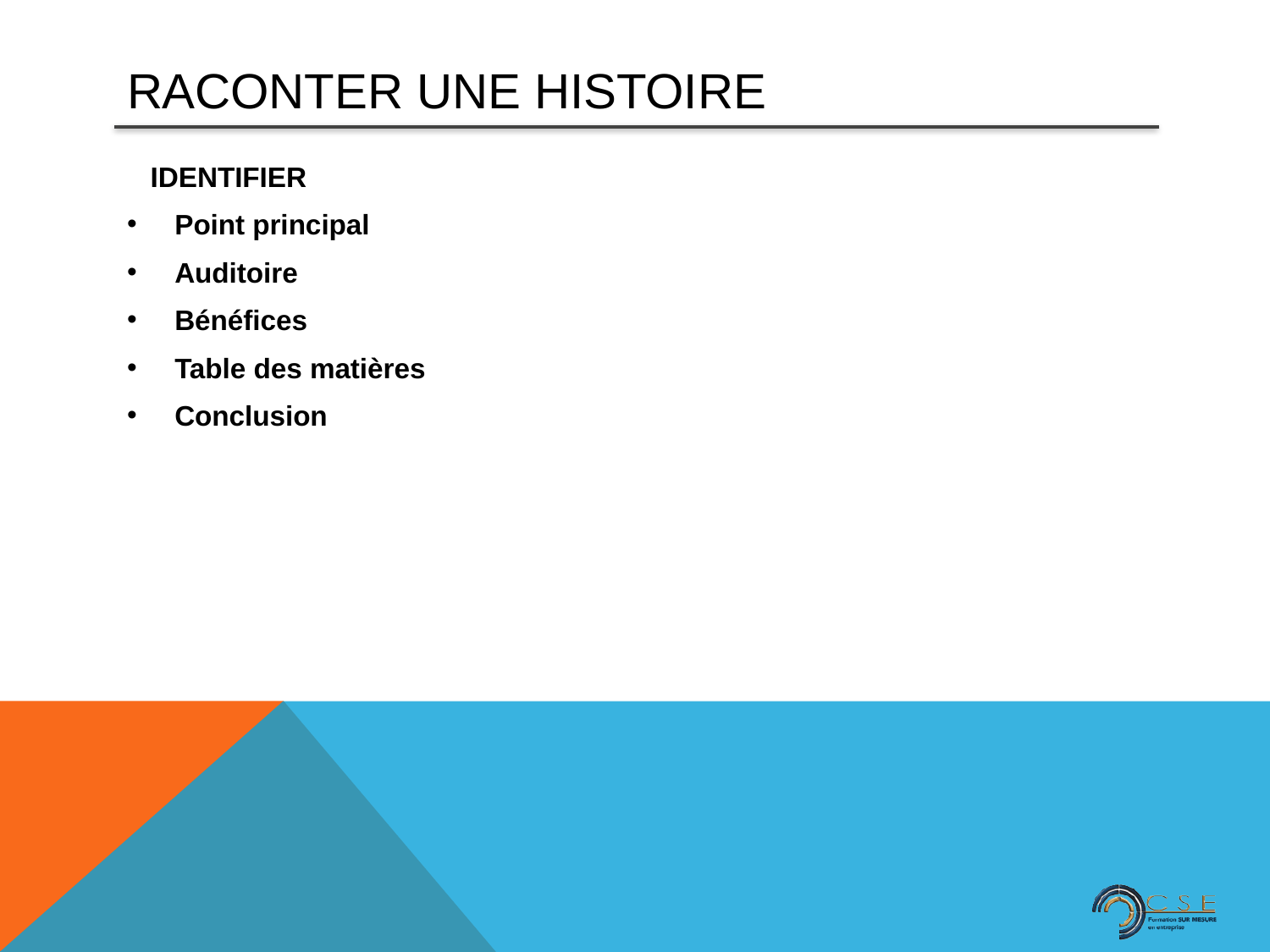

# Raconter une histoire
IDENTIFIER
Point principal
Auditoire
Bénéfices
Table des matières
Conclusion